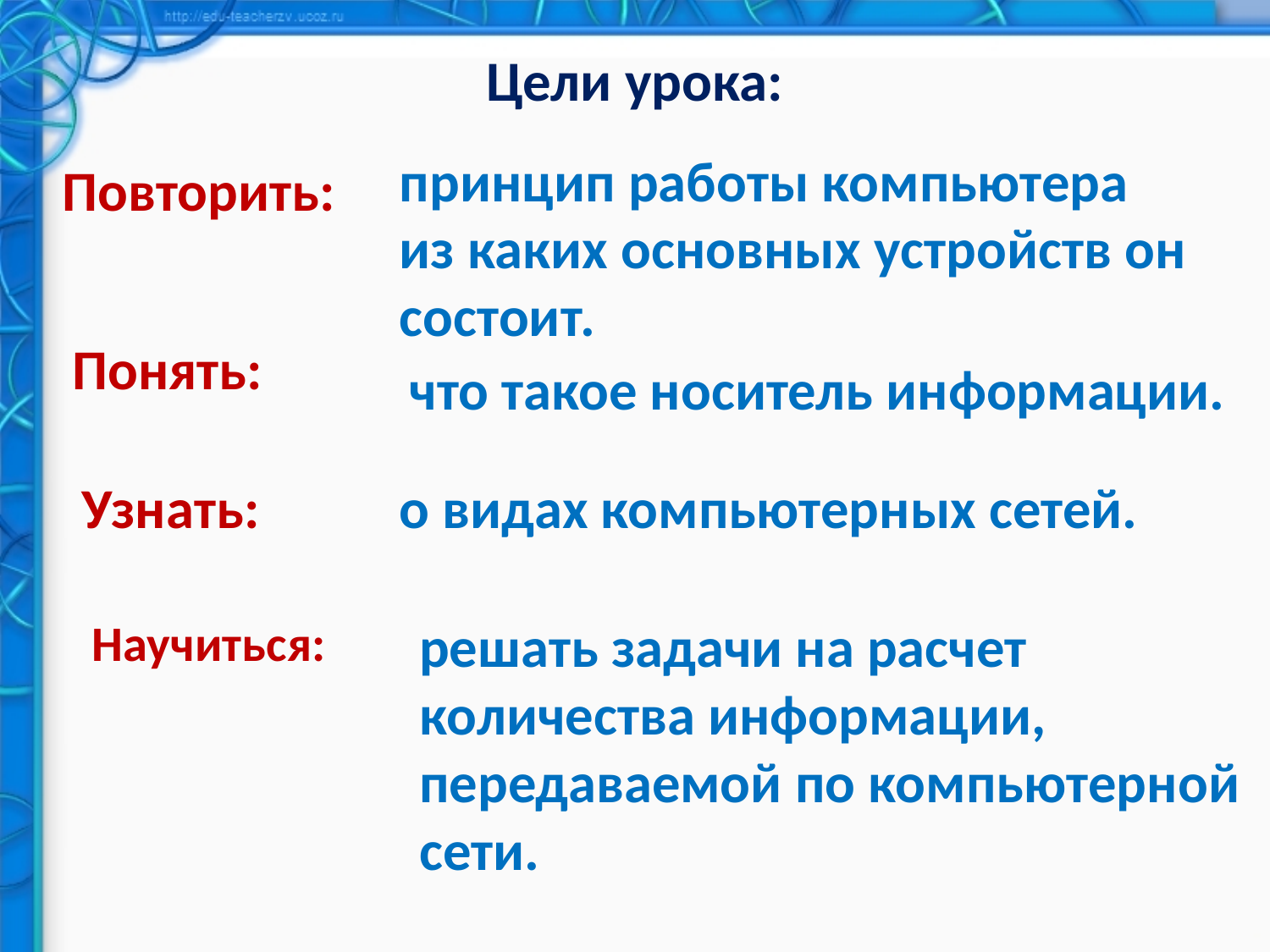

# Цели урока:
принцип работы компьютера из каких основных устройств он состоит.
Повторить:
Понять:
что такое носитель информации.
Узнать:
о видах компьютерных сетей.
Научиться:
решать задачи на расчет количества информации, передаваемой по компьютерной сети.